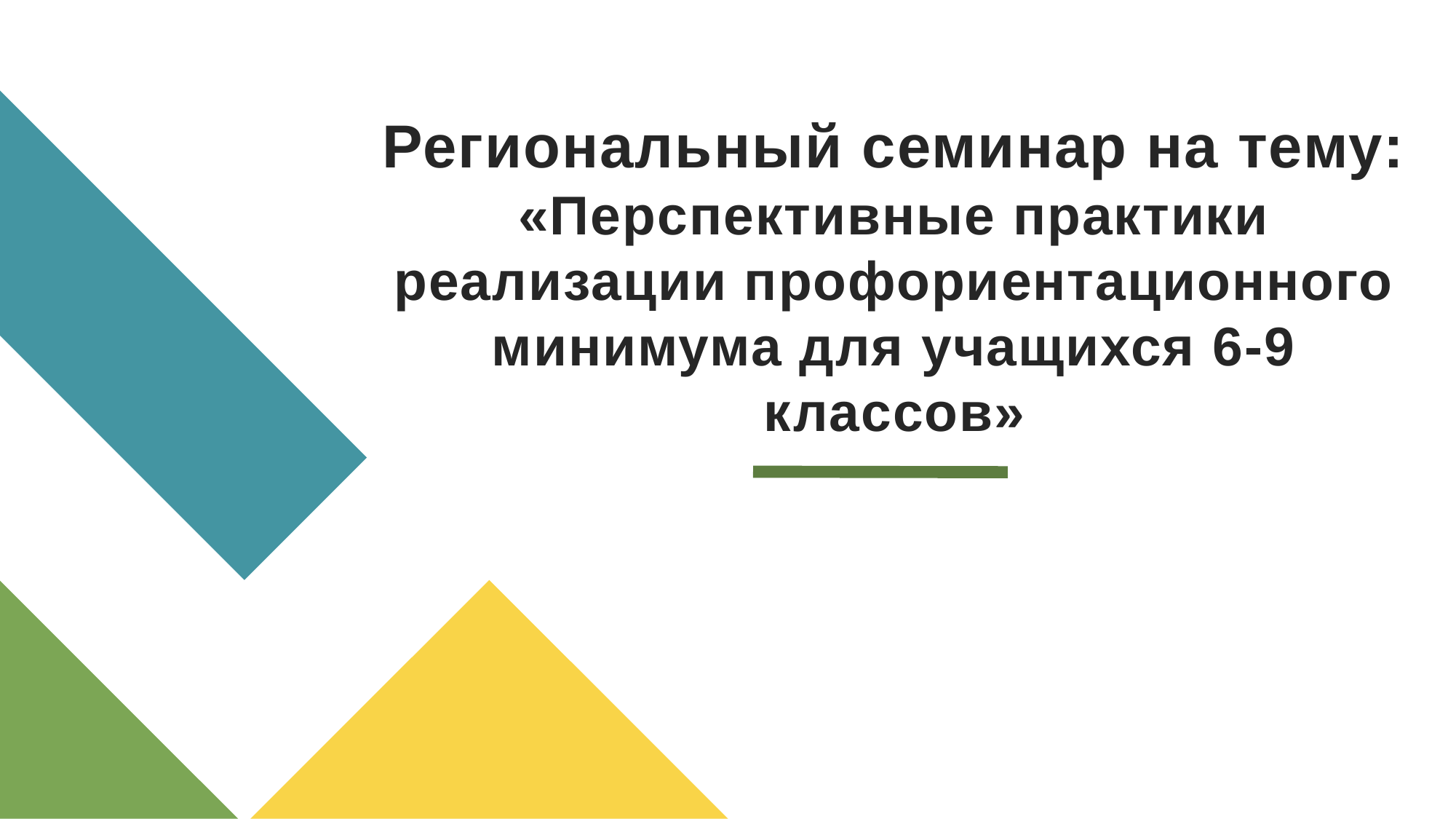

# Региональный семинар на тему: «Перспективные практики реализации профориентационного минимума для учащихся 6-9 классов»